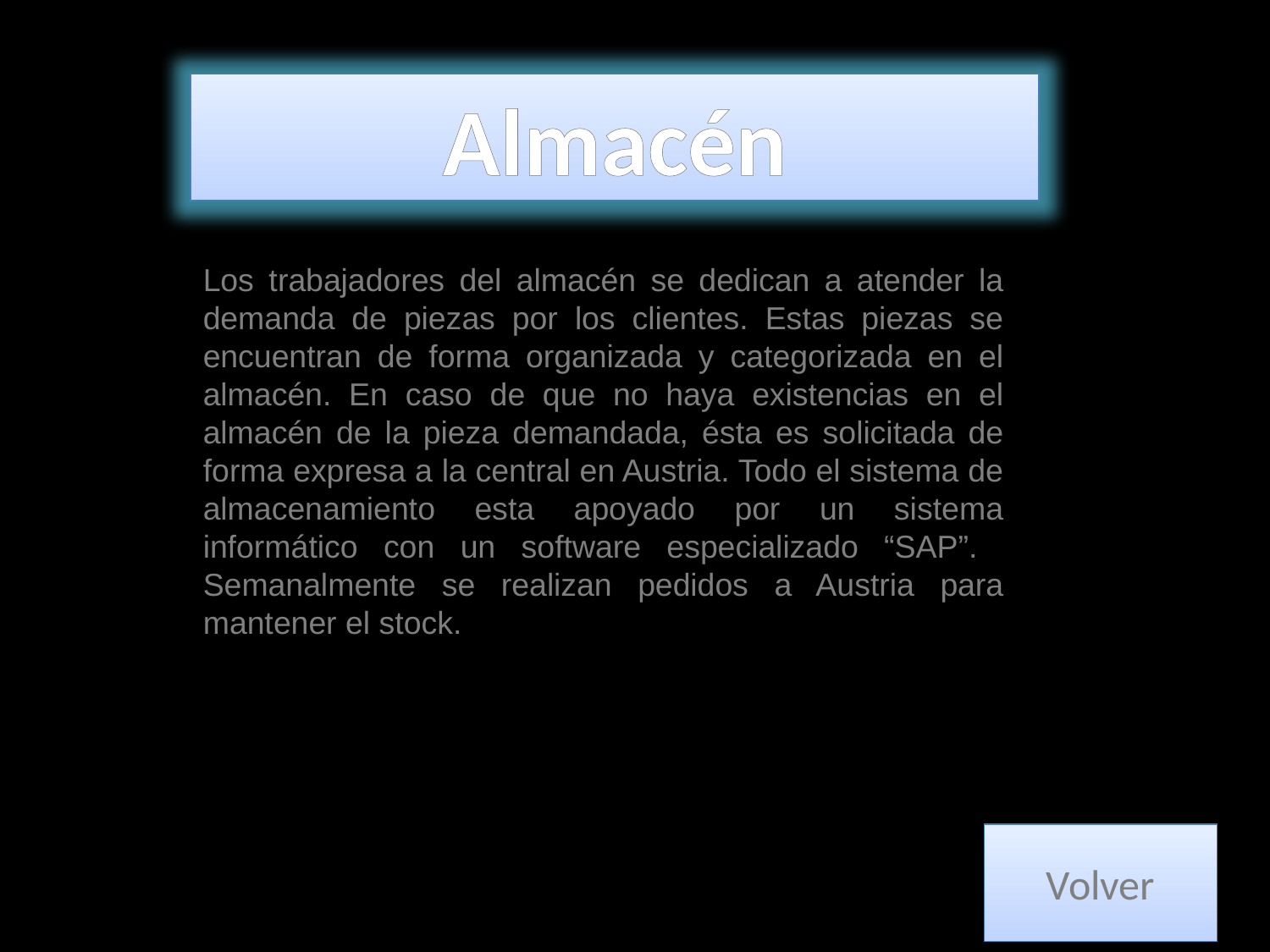

Almacén
Los trabajadores del almacén se dedican a atender la demanda de piezas por los clientes. Estas piezas se encuentran de forma organizada y categorizada en el almacén. En caso de que no haya existencias en el almacén de la pieza demandada, ésta es solicitada de forma expresa a la central en Austria. Todo el sistema de almacenamiento esta apoyado por un sistema informático con un software especializado “SAP”.  Semanalmente se realizan pedidos a Austria para mantener el stock.
Volver